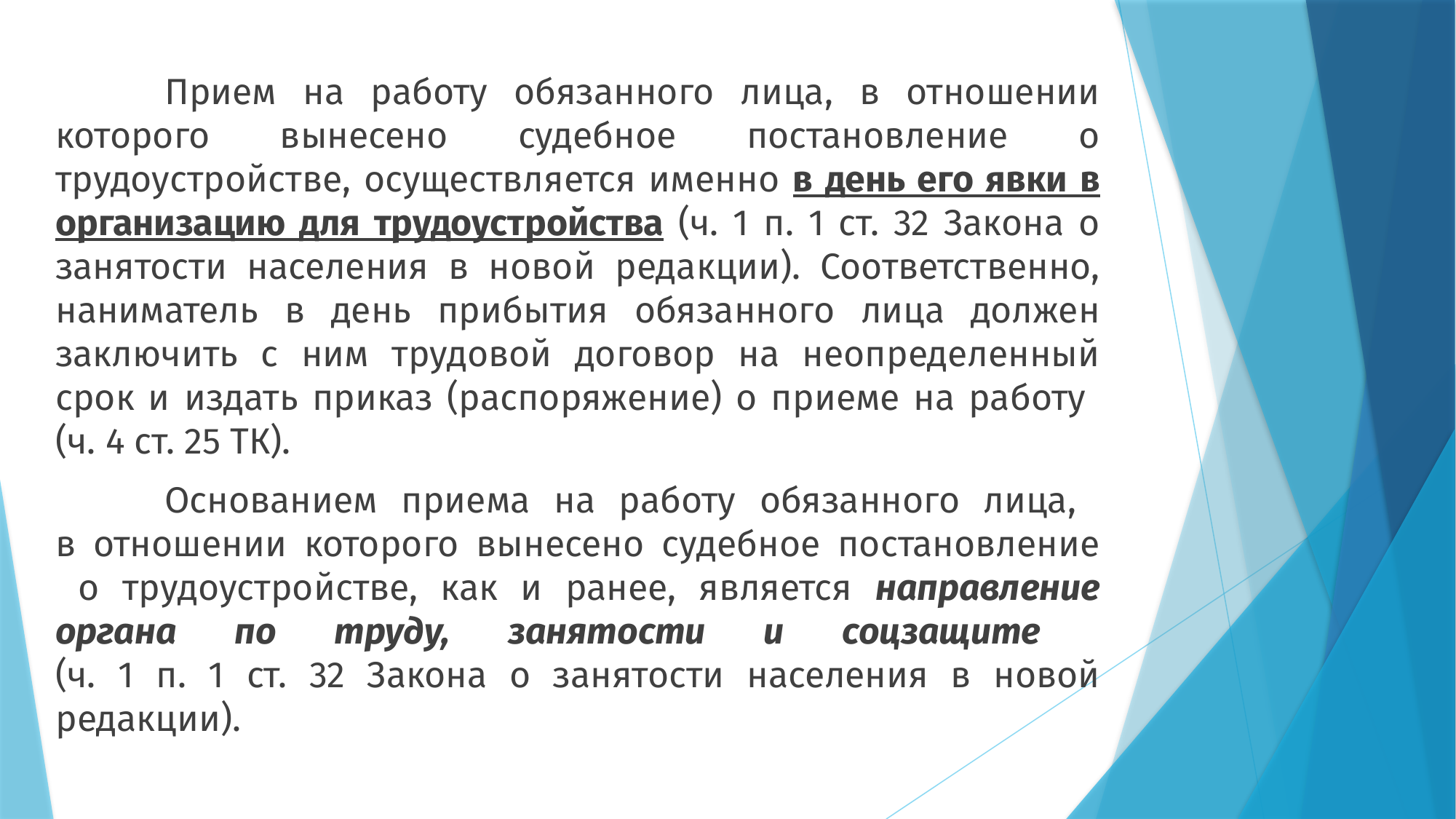

Прием на работу обязанного лица, в отношении которого вынесено судебное постановление о трудоустройстве, осуществляется именно в день его явки в организацию для трудоустройства (ч. 1 п. 1 ст. 32 Закона о занятости населения в новой редакции). Соответственно, наниматель в день прибытия обязанного лица должен заключить с ним трудовой договор на неопределенный срок и издать приказ (распоряжение) о приеме на работу
(ч. 4 ст. 25 ТК).
	Основанием приема на работу обязанного лица,
в отношении которого вынесено судебное постановление
 о трудоустройстве, как и ранее, является направление органа по труду, занятости и соцзащите
(ч. 1 п. 1 ст. 32 Закона о занятости населения в новой редакции).